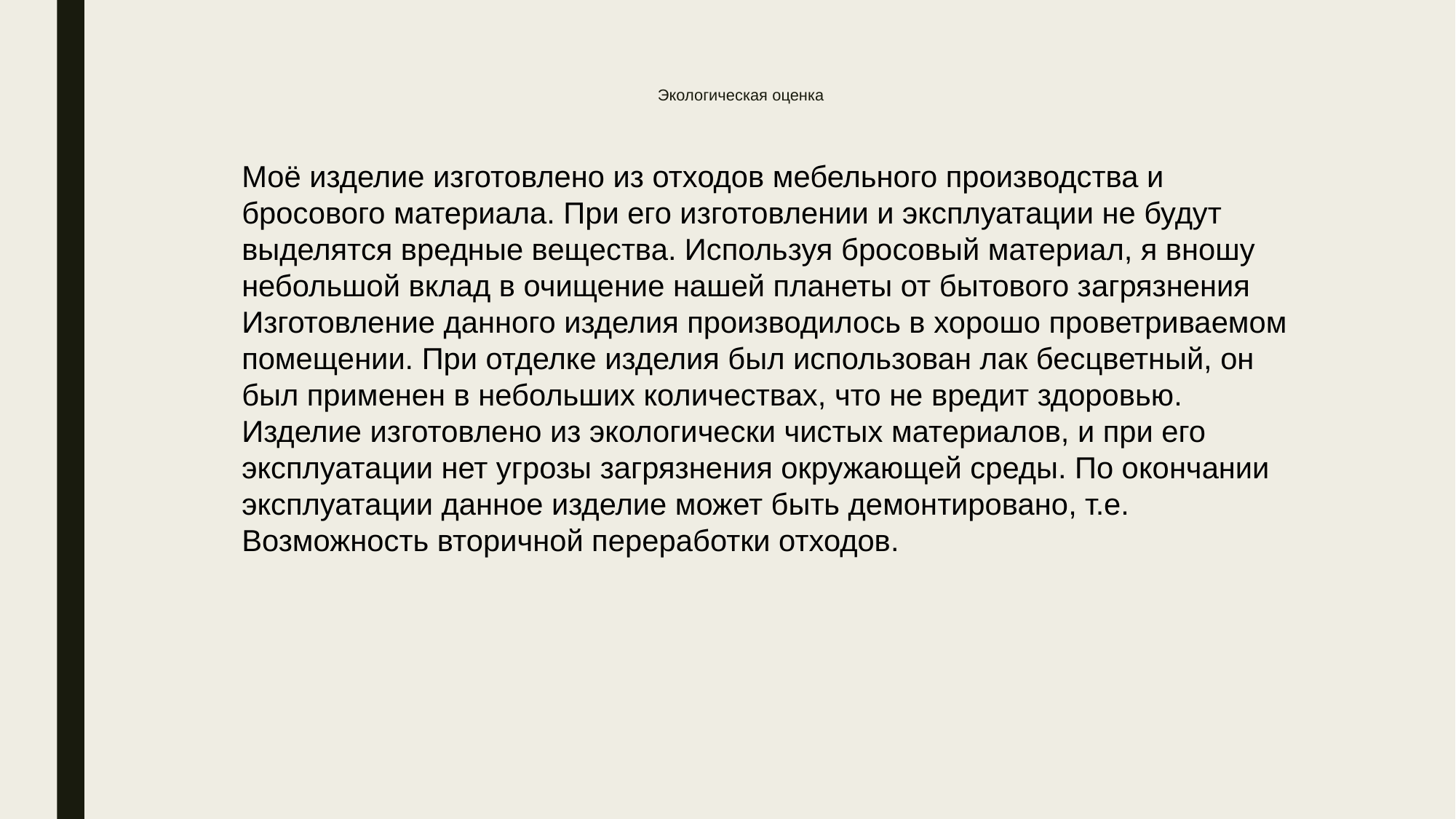

# Экологическая оценка
Моё изделие изготовлено из отходов мебельного производства и бросового материала. При его изготовлении и эксплуатации не будут выделятся вредные вещества. Используя бросовый материал, я вношу небольшой вклад в очищение нашей планеты от бытового загрязнения    Изготовление данного изделия производилось в хорошо проветриваемом помещении. При отделке изделия был использован лак бесцветный, он был применен в небольших количествах, что не вредит здоровью. Изделие изготовлено из экологически чистых материалов, и при его эксплуатации нет угрозы загрязнения окружающей среды. По окончании эксплуатации данное изделие может быть демонтировано, т.е. Возможность вторичной переработки отходов.